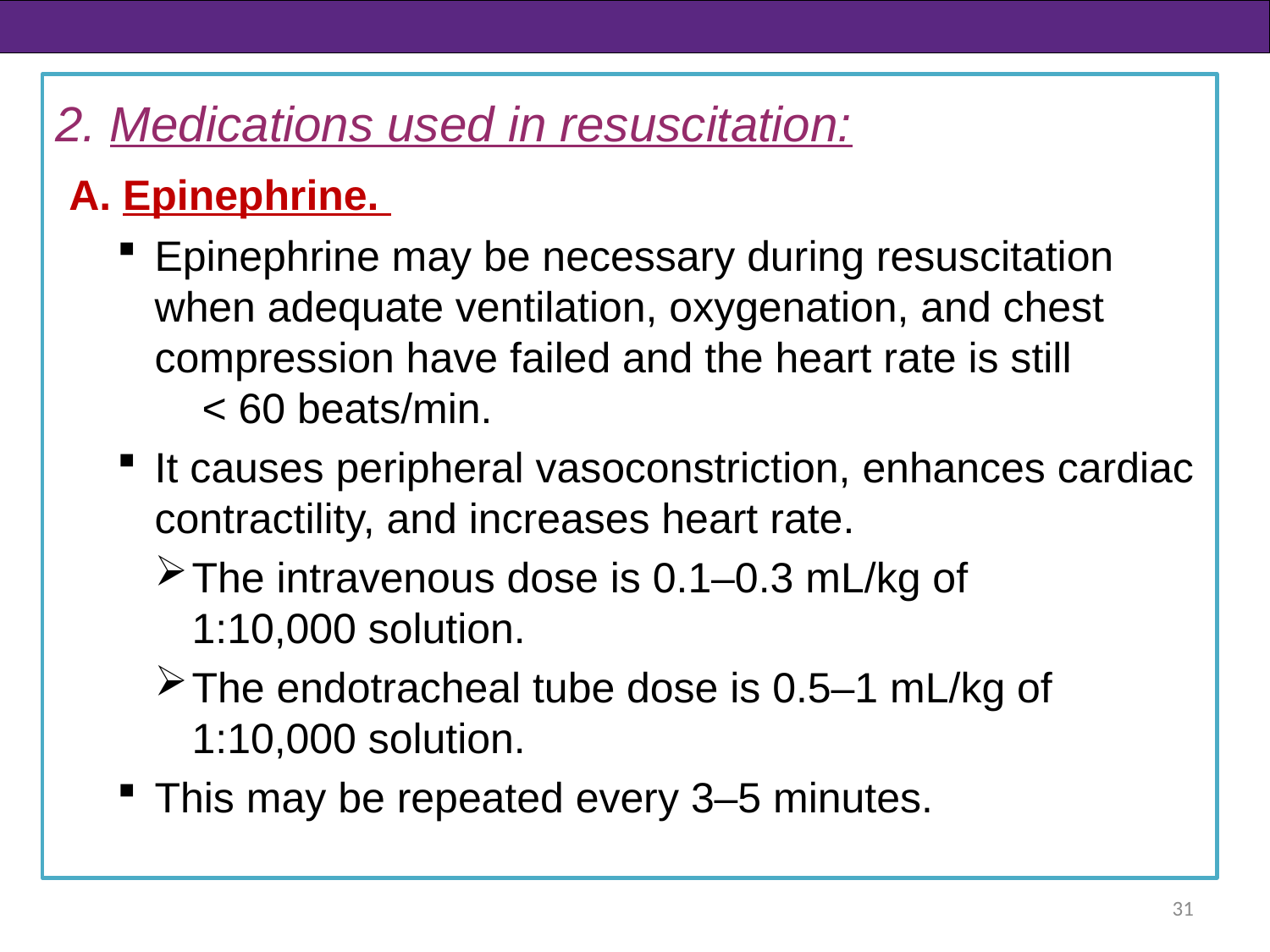

2. Medications used in resuscitation:
 A. Epinephrine.
Epinephrine may be necessary during resuscitation when adequate ventilation, oxygenation, and chest compression have failed and the heart rate is still                < 60 beats/min.
It causes peripheral vasoconstriction, enhances cardiac contractility, and increases heart rate.
The intravenous dose is 0.1–0.3 mL/kg of       1:10,000 solution.
The endotracheal tube dose is 0.5–1 mL/kg of 1:10,000 solution.
This may be repeated every 3–5 minutes.
31